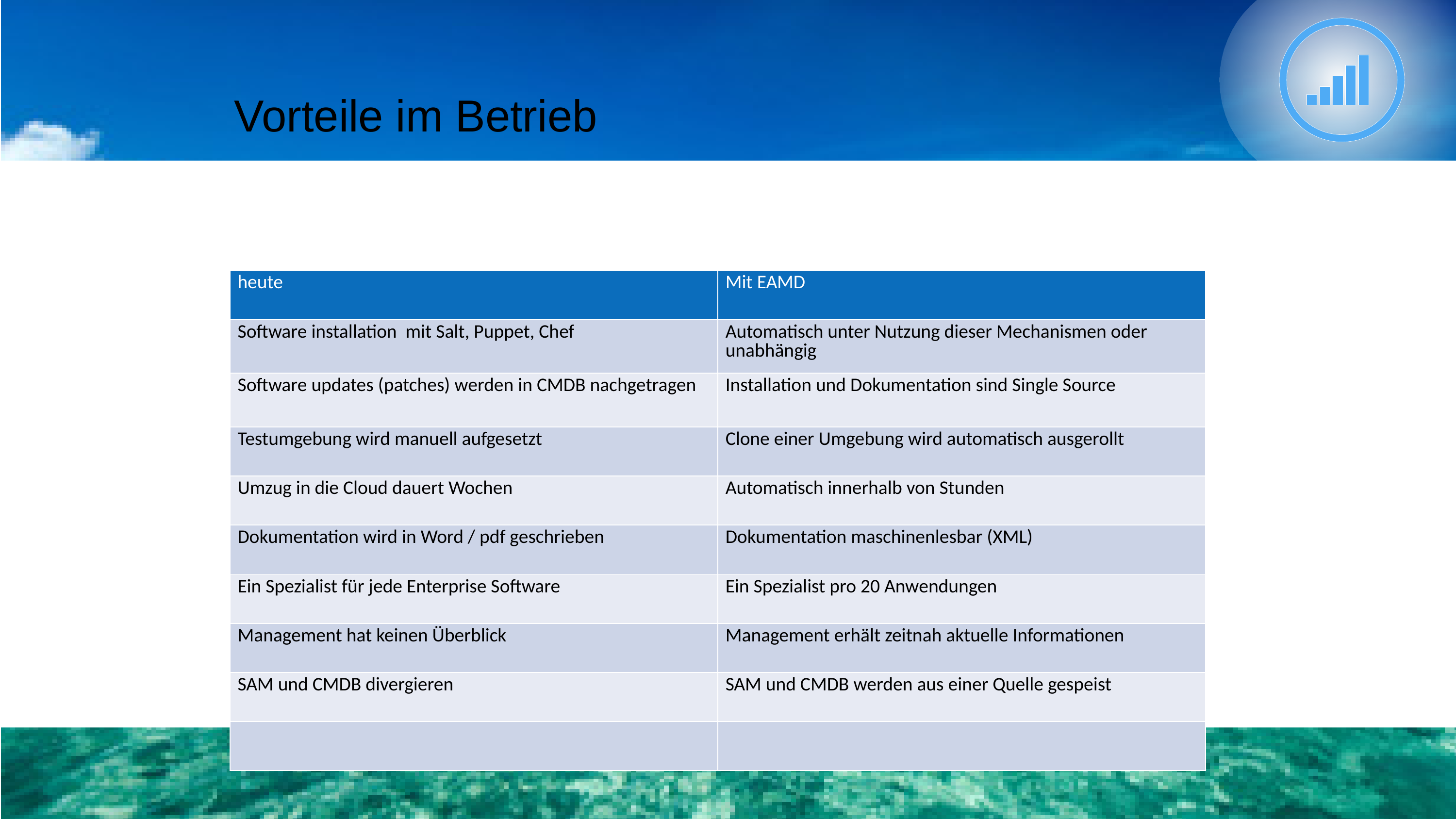

Vorteile im Betrieb

| heute | Mit EAMD |
| --- | --- |
| Software installation mit Salt, Puppet, Chef | Automatisch unter Nutzung dieser Mechanismen oder unabhängig |
| Software updates (patches) werden in CMDB nachgetragen | Installation und Dokumentation sind Single Source |
| Testumgebung wird manuell aufgesetzt | Clone einer Umgebung wird automatisch ausgerollt |
| Umzug in die Cloud dauert Wochen | Automatisch innerhalb von Stunden |
| Dokumentation wird in Word / pdf geschrieben | Dokumentation maschinenlesbar (XML) |
| Ein Spezialist für jede Enterprise Software | Ein Spezialist pro 20 Anwendungen |
| Management hat keinen Überblick | Management erhält zeitnah aktuelle Informationen |
| SAM und CMDB divergieren | SAM und CMDB werden aus einer Quelle gespeist |
|  |  |